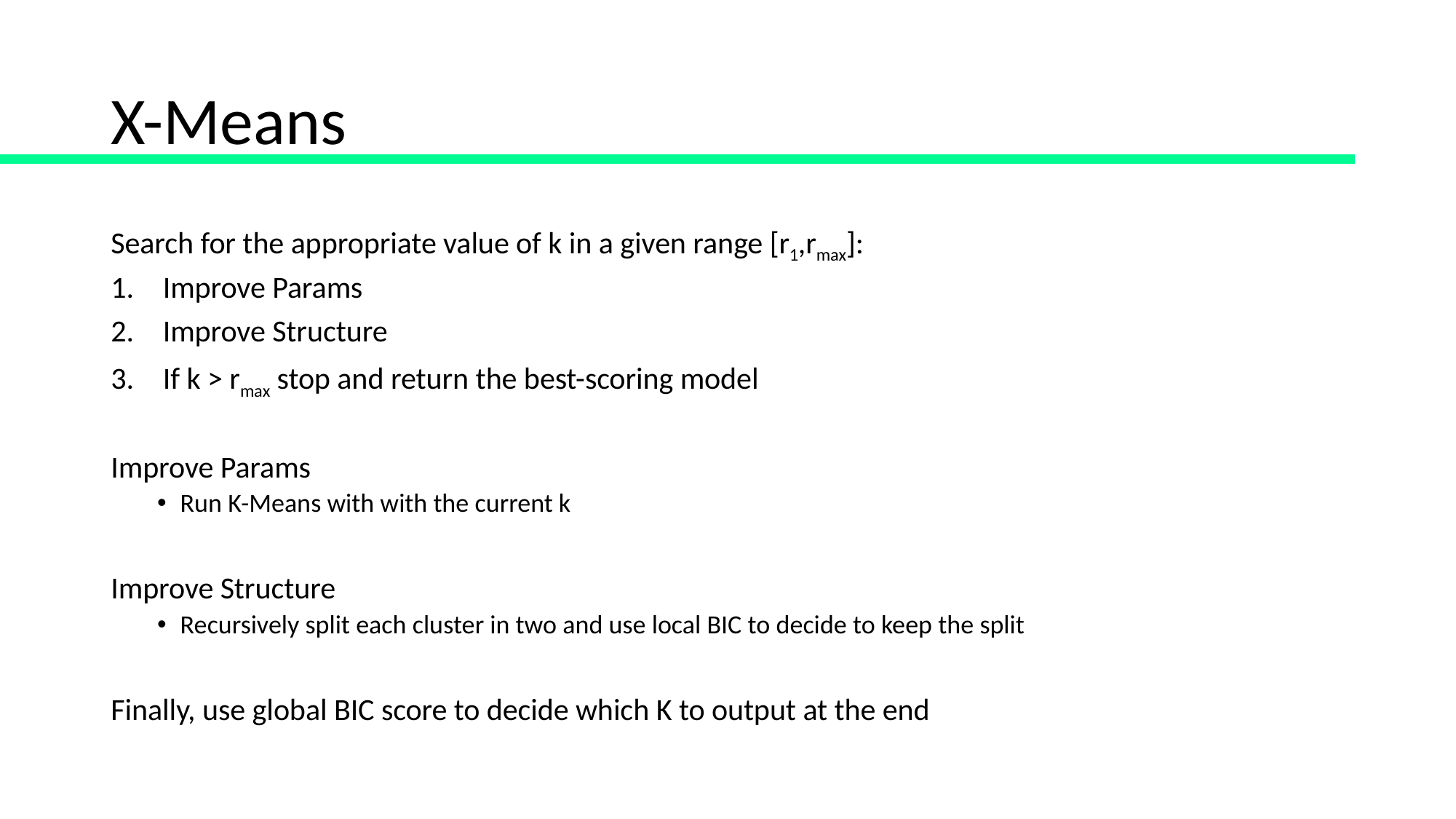

# X-Means
Search for the appropriate value of k in a given range [r1,rmax]:
Improve Params
Improve Structure
If k > rmax stop and return the best-scoring model

Improve Params
Run K-Means with with the current k

Improve Structure
Recursively split each cluster in two and use local BIC to decide to keep the split

Finally, use global BIC score to decide which K to output at the end